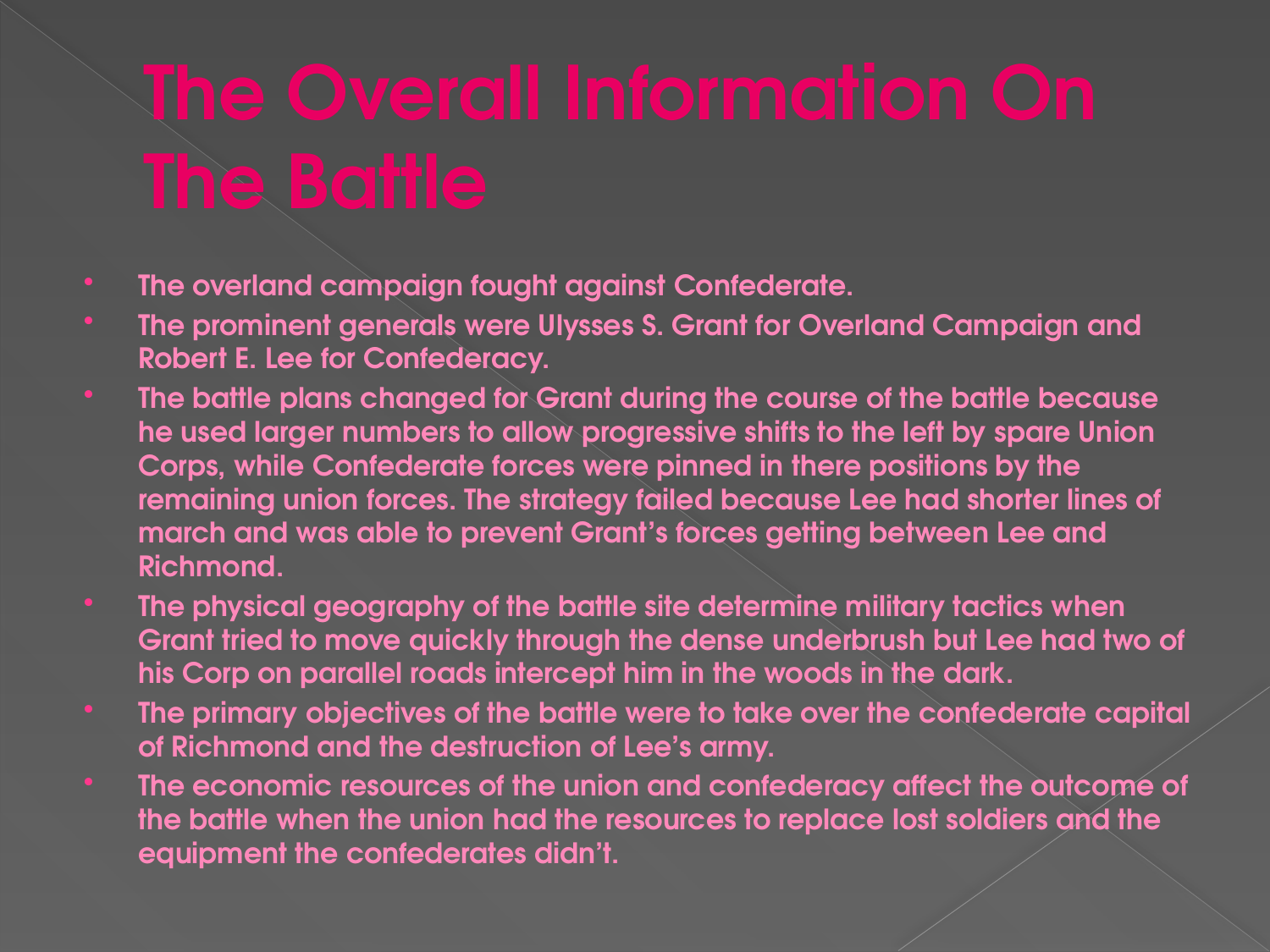

# The Overall Information On The Battle
The overland campaign fought against Confederate.
The prominent generals were Ulysses S. Grant for Overland Campaign and Robert E. Lee for Confederacy.
The battle plans changed for Grant during the course of the battle because he used larger numbers to allow progressive shifts to the left by spare Union Corps, while Confederate forces were pinned in there positions by the remaining union forces. The strategy failed because Lee had shorter lines of march and was able to prevent Grant’s forces getting between Lee and Richmond.
The physical geography of the battle site determine military tactics when Grant tried to move quickly through the dense underbrush but Lee had two of his Corp on parallel roads intercept him in the woods in the dark.
The primary objectives of the battle were to take over the confederate capital of Richmond and the destruction of Lee’s army.
The economic resources of the union and confederacy affect the outcome of the battle when the union had the resources to replace lost soldiers and the equipment the confederates didn’t.